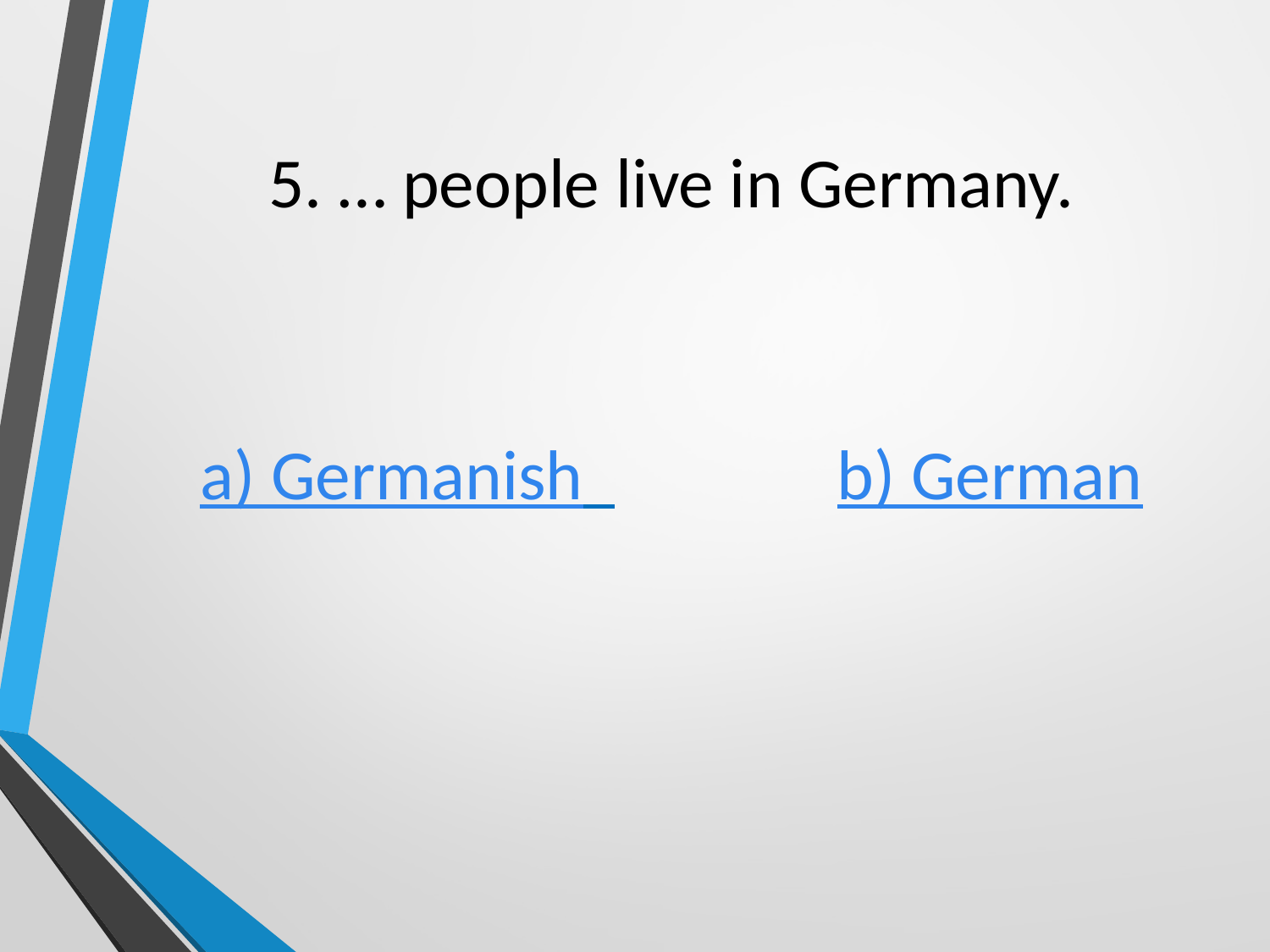

# 5. … people live in Germany.
a) Germanish                b) German